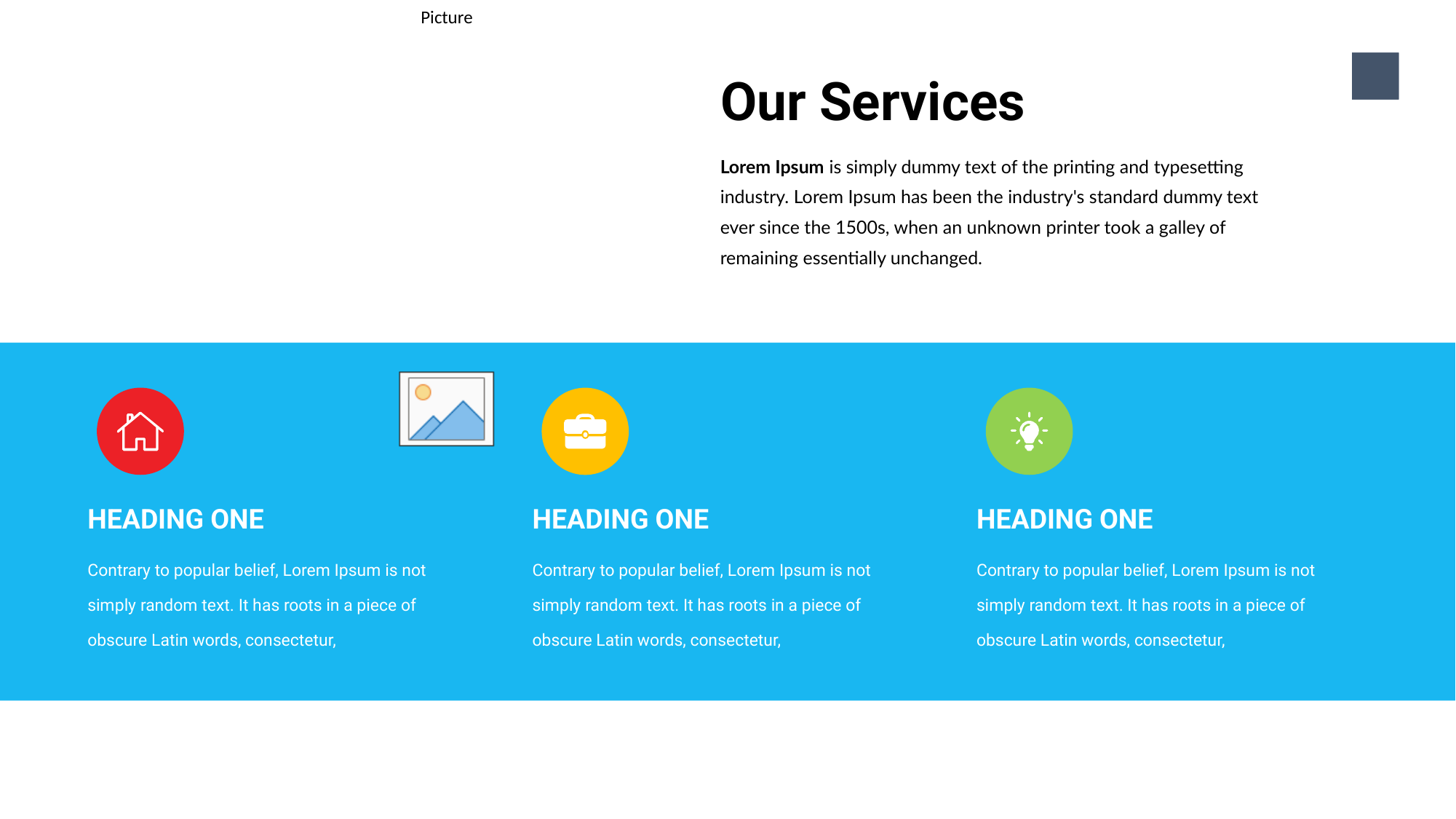

6
Our Services
Lorem Ipsum is simply dummy text of the printing and typesetting industry. Lorem Ipsum has been the industry's standard dummy text ever since the 1500s, when an unknown printer took a galley of remaining essentially unchanged.

HEADING ONE
Contrary to popular belief, Lorem Ipsum is not simply random text. It has roots in a piece of obscure Latin words, consectetur,

HEADING ONE
Contrary to popular belief, Lorem Ipsum is not simply random text. It has roots in a piece of obscure Latin words, consectetur,

HEADING ONE
Contrary to popular belief, Lorem Ipsum is not simply random text. It has roots in a piece of obscure Latin words, consectetur,